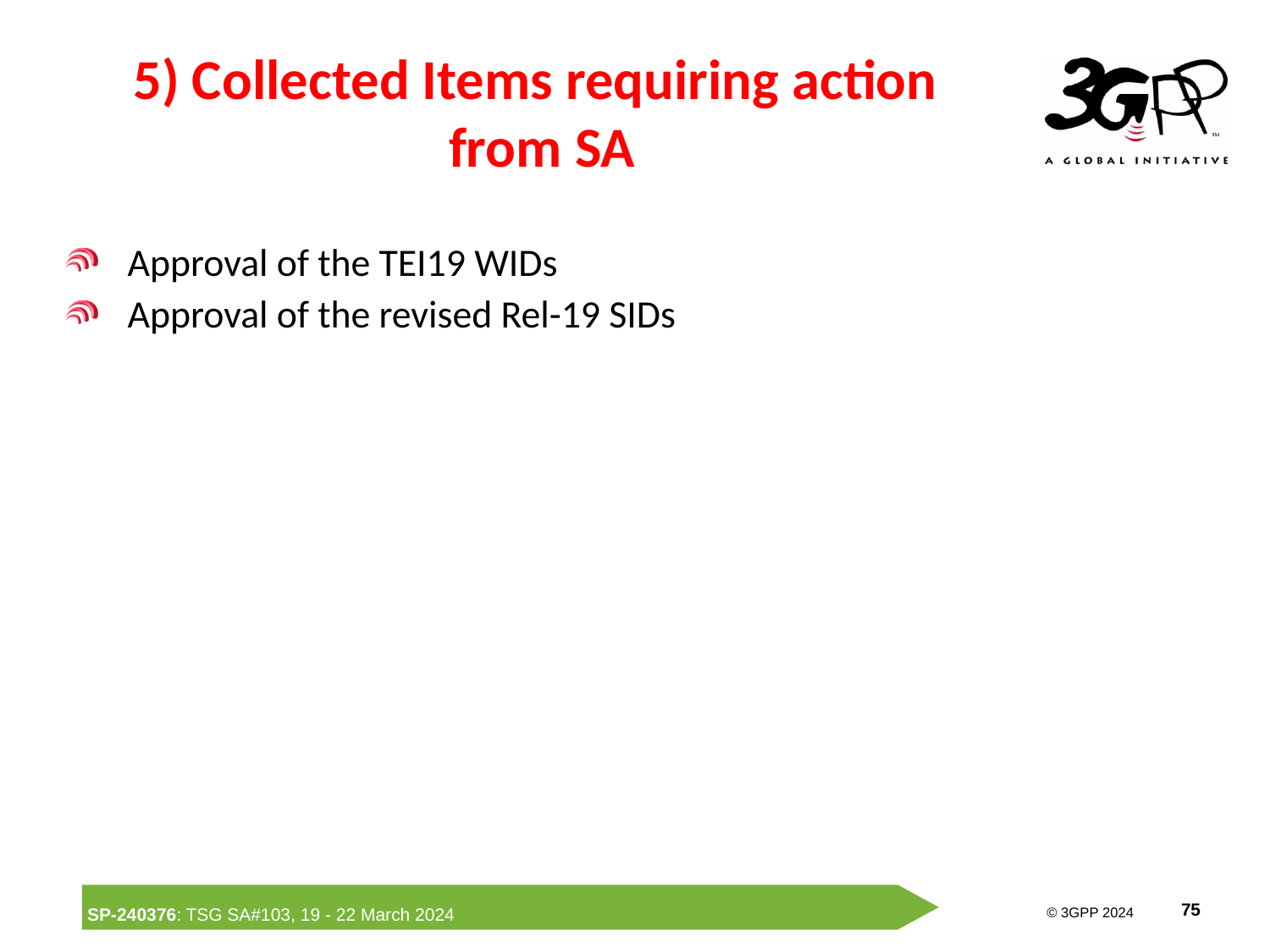

# 5) Collected Items requiring action from SA
Approval of the TEI19 WIDs
Approval of the revised Rel-19 SIDs